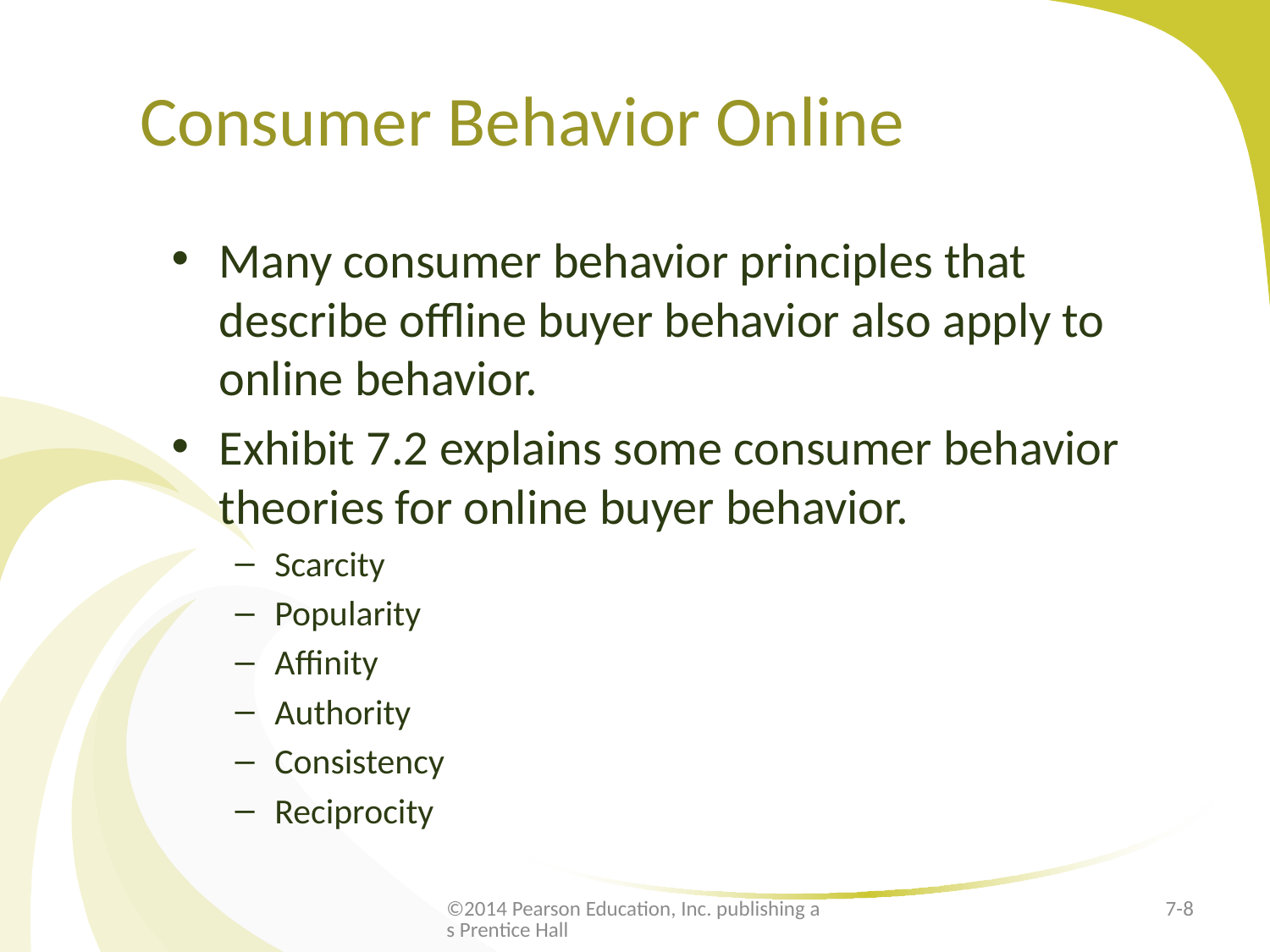

# Consumer Behavior Online
Many consumer behavior principles that describe offline buyer behavior also apply to online behavior.
Exhibit 7.2 explains some consumer behavior theories for online buyer behavior.
Scarcity
Popularity
Affinity
Authority
Consistency
Reciprocity
©2014 Pearson Education, Inc. publishing as Prentice Hall
7-8